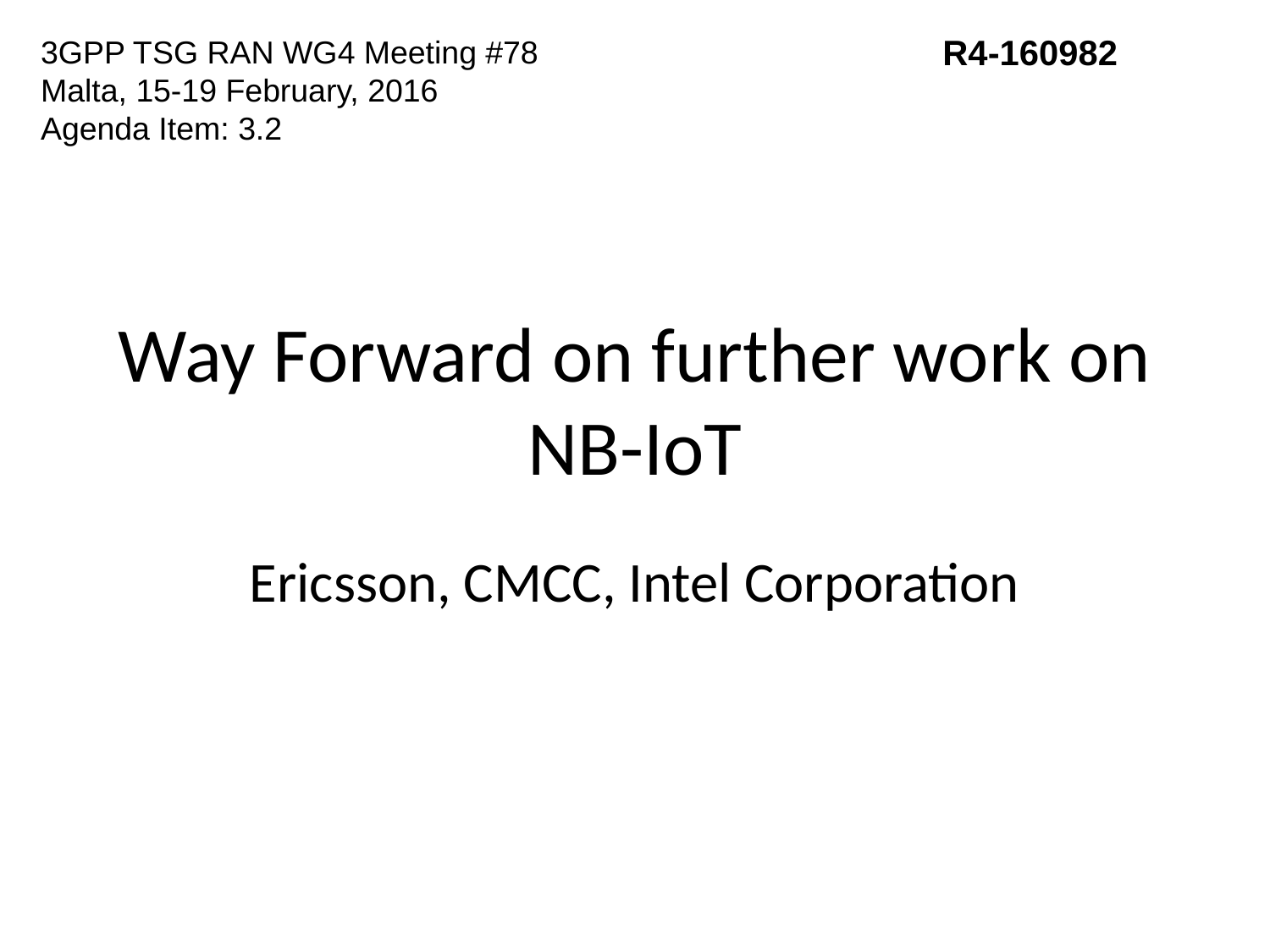

R4-160982
3GPP TSG RAN WG4 Meeting #78
Malta, 15-19 February, 2016
Agenda Item: 3.2

# Way Forward on further work on NB-IoT
Ericsson, CMCC, Intel Corporation